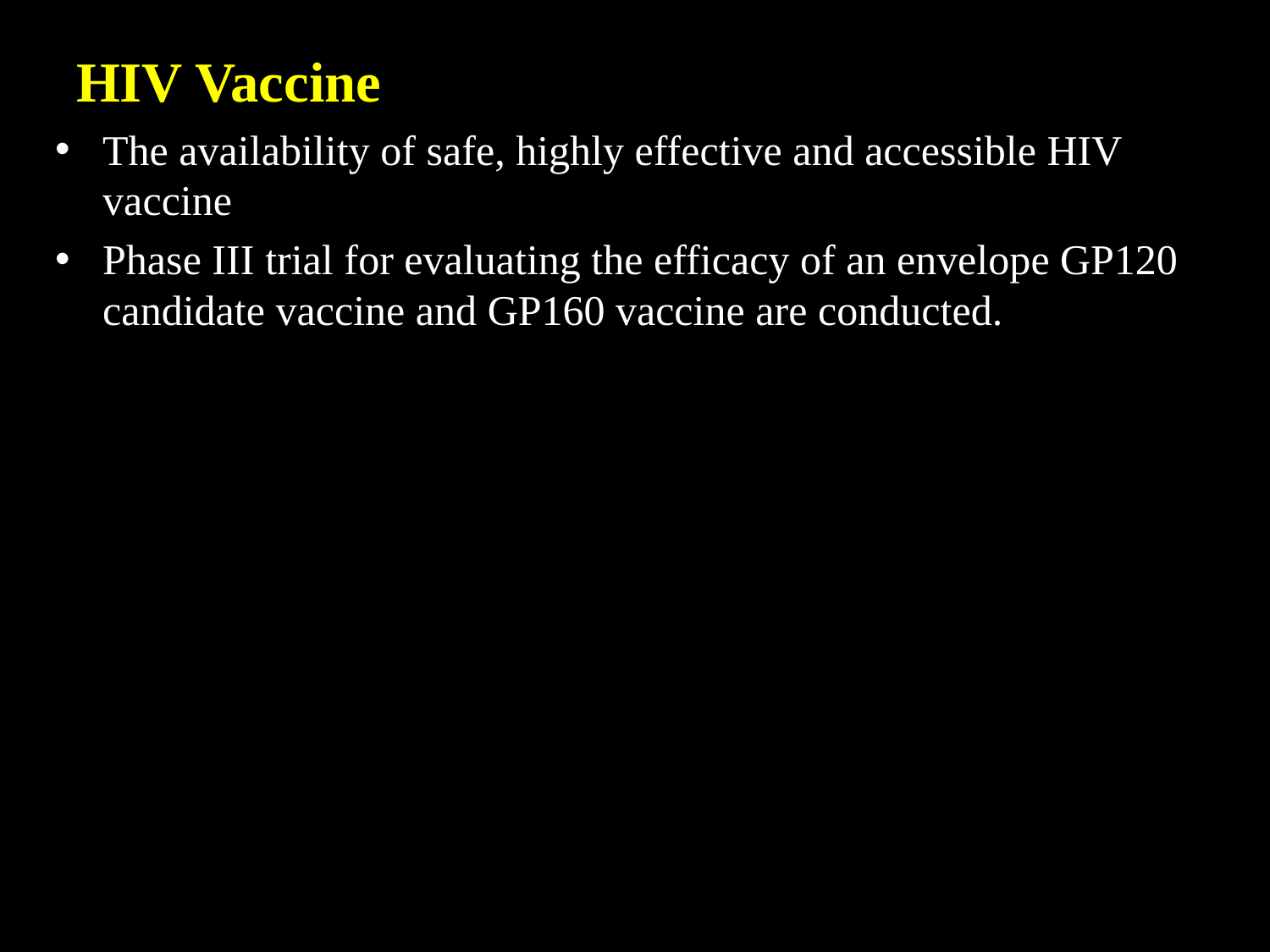

# HIV Vaccine
The availability of safe, highly effective and accessible HIV vaccine
Phase III trial for evaluating the efficacy of an envelope GP120 candidate vaccine and GP160 vaccine are conducted.